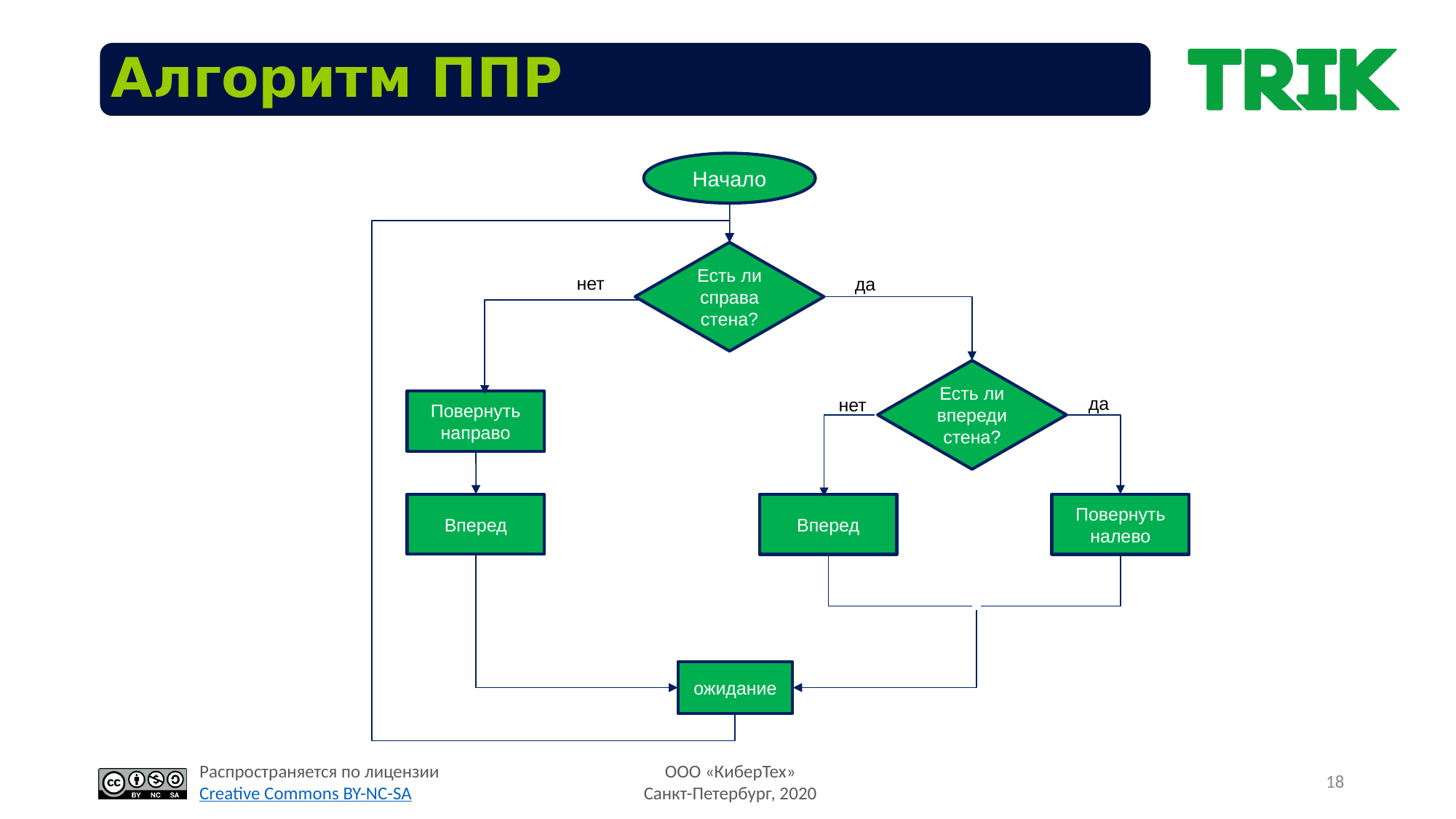

Алгоритм ППР
Начало

Есть ли справа стена?
нет
да

Есть ли впереди стена?
да
нет
Повернуть направо

Вперед
Вперед
Повернуть налево

ожидание
18